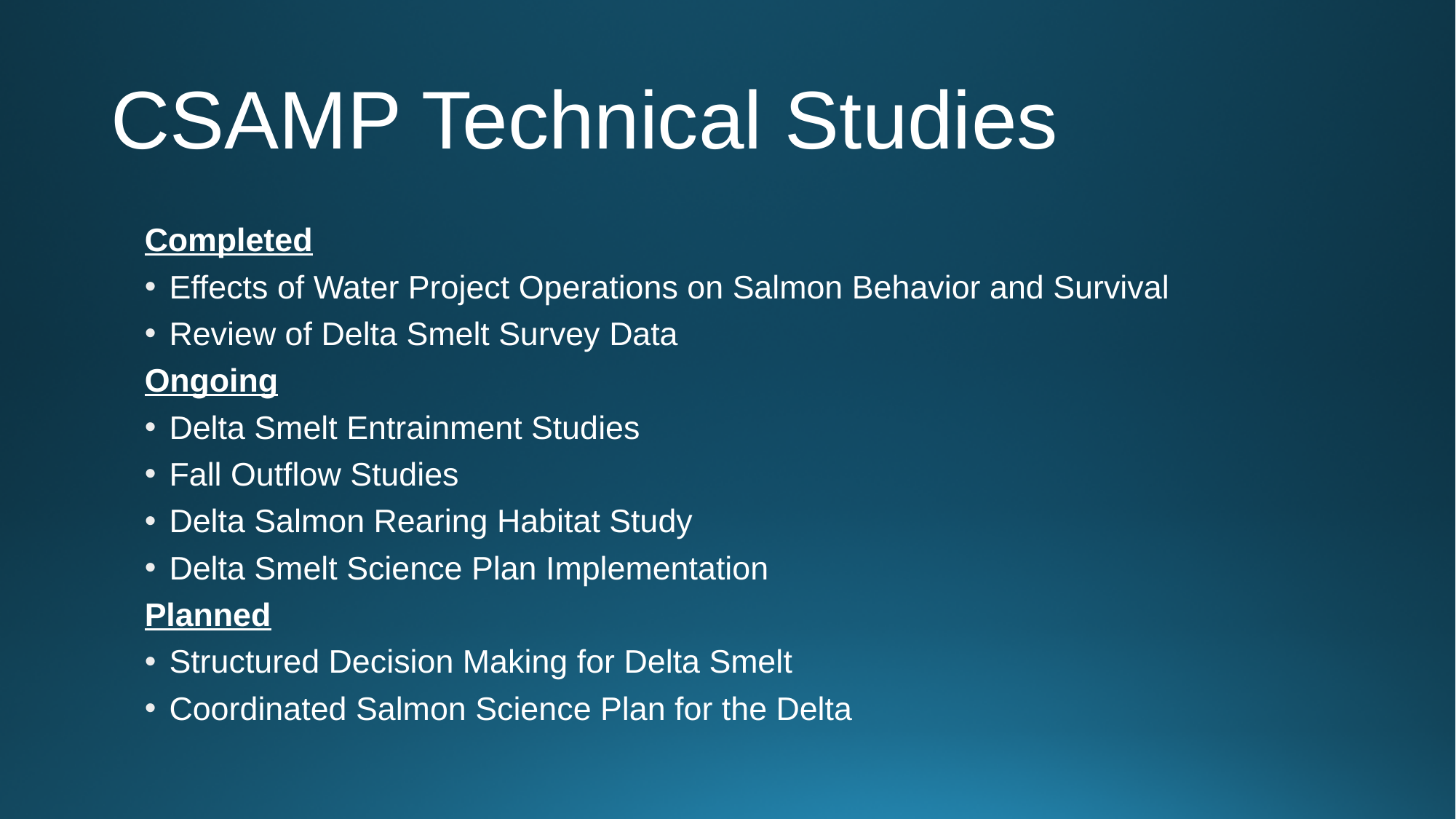

# CSAMP Technical Studies
Completed
Effects of Water Project Operations on Salmon Behavior and Survival
Review of Delta Smelt Survey Data
Ongoing
Delta Smelt Entrainment Studies
Fall Outflow Studies
Delta Salmon Rearing Habitat Study
Delta Smelt Science Plan Implementation
Planned
Structured Decision Making for Delta Smelt
Coordinated Salmon Science Plan for the Delta